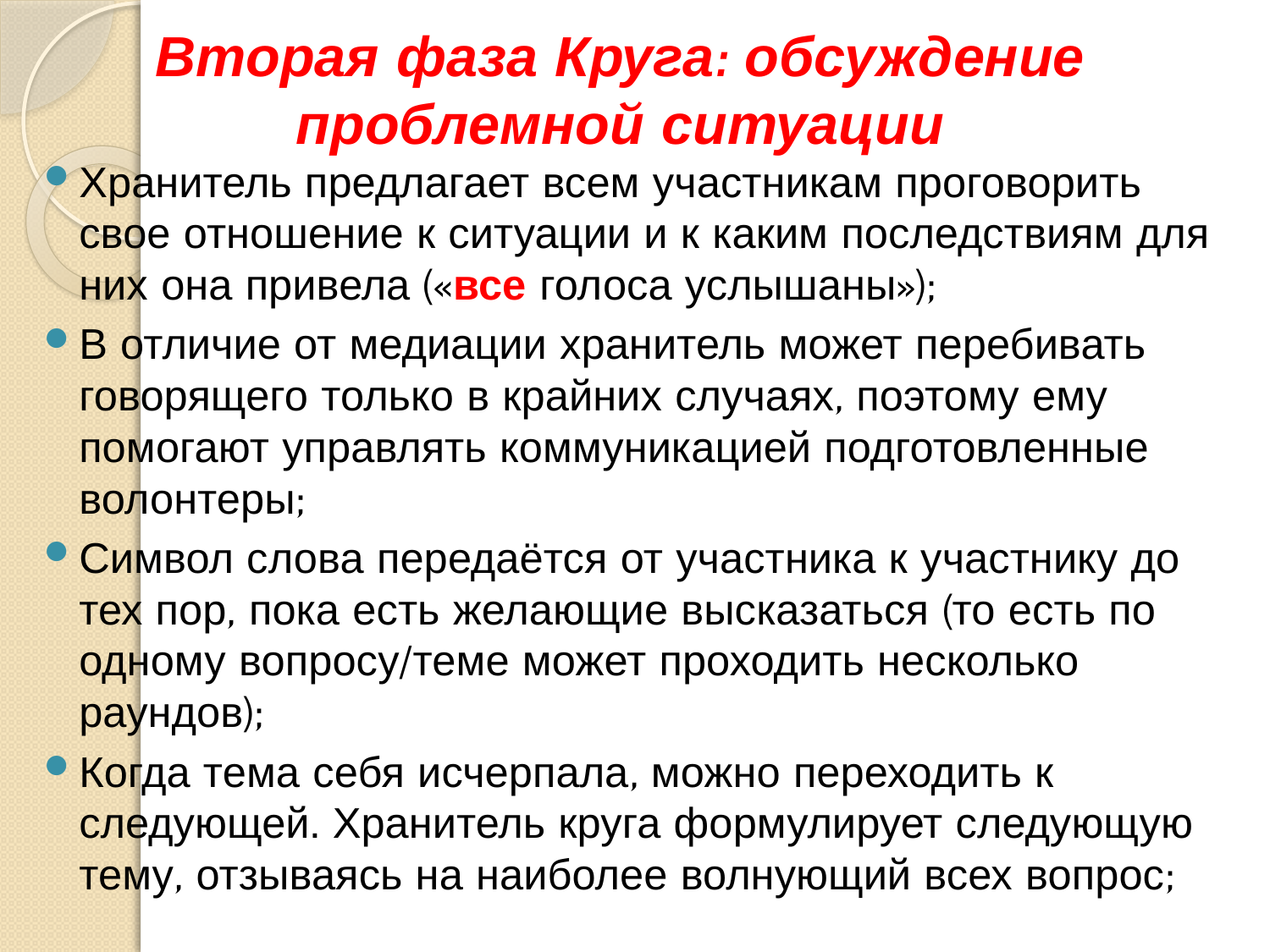

# Вторая фаза Круга: обсуждение проблемной ситуации
Хранитель предлагает всем участникам проговорить свое отношение к ситуации и к каким последствиям для них она привела («все голоса услышаны»);
В отличие от медиации хранитель может перебивать говорящего только в крайних случаях, поэтому ему помогают управлять коммуникацией подготовленные волонтеры;
Символ слова передаётся от участника к участнику до тех пор, пока есть желающие высказаться (то есть по одному вопросу/теме может проходить несколько раундов);
Когда тема себя исчерпала, можно переходить к следующей. Хранитель круга формулирует следующую тему, отзываясь на наиболее волнующий всех вопрос;